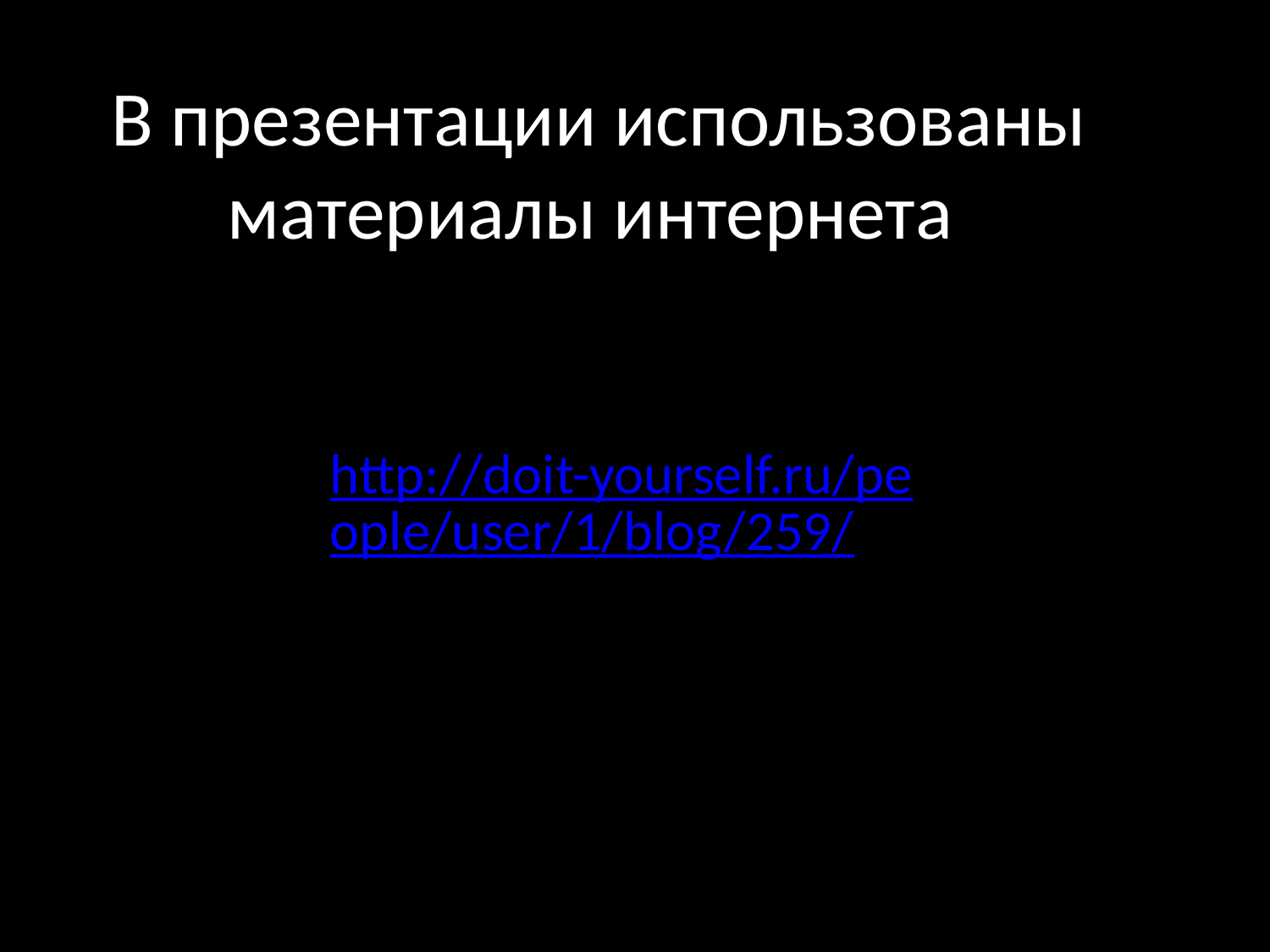

# В презентации использованы материалы интернета

http://doit-yourself.ru/people/user/1/blog/259/